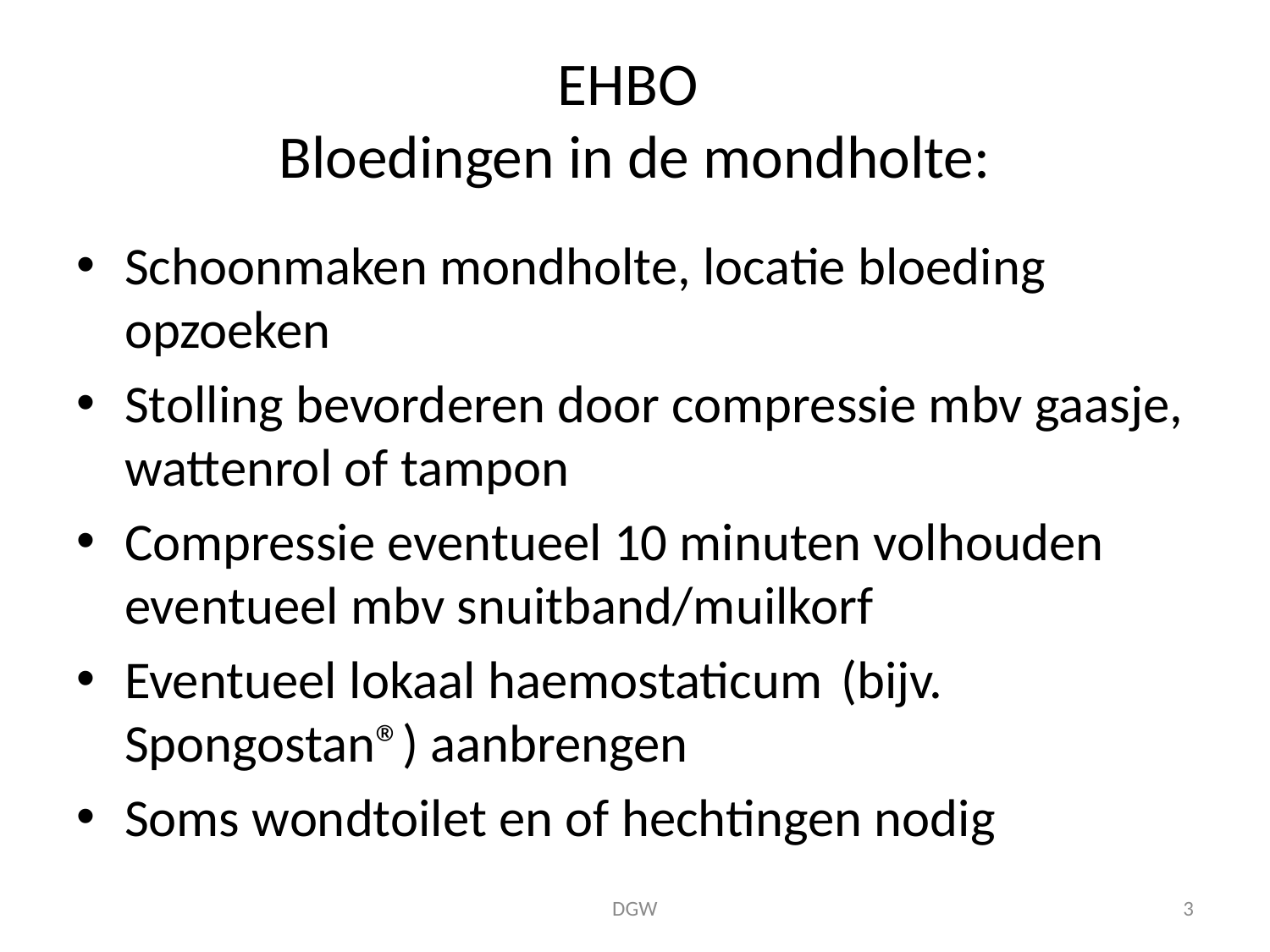

# EHBO Bloedingen in de mondholte:
Schoonmaken mondholte, locatie bloeding opzoeken
Stolling bevorderen door compressie mbv gaasje, wattenrol of tampon
Compressie eventueel 10 minuten volhouden eventueel mbv snuitband/muilkorf
Eventueel lokaal haemostaticum	(bijv. Spongostan®) aanbrengen
Soms wondtoilet en of hechtingen nodig
DGW
3